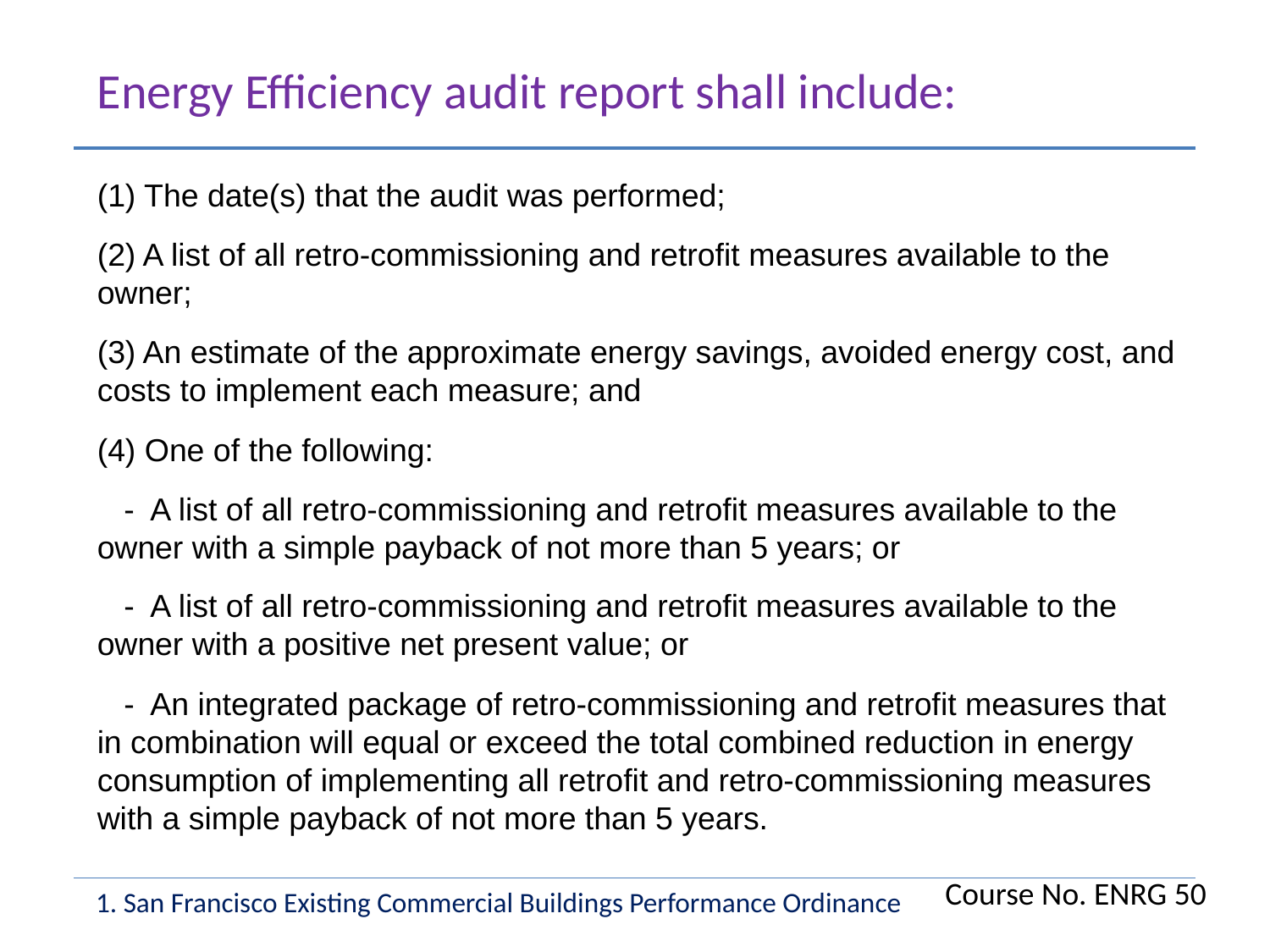

Energy Efficiency audit report shall include:
(1) The date(s) that the audit was performed;
(2) A list of all retro-commissioning and retrofit measures available to the owner;
(3) An estimate of the approximate energy savings, avoided energy cost, and costs to implement each measure; and
(4) One of the following:
   -  A list of all retro-commissioning and retrofit measures available to the owner with a simple payback of not more than 5 years; or
   -  A list of all retro-commissioning and retrofit measures available to the owner with a positive net present value; or
   -  An integrated package of retro-commissioning and retrofit measures that in combination will equal or exceed the total combined reduction in energy consumption of implementing all retrofit and retro-commissioning measures with a simple payback of not more than 5 years.
Course No. ENRG 50
1. San Francisco Existing Commercial Buildings Performance Ordinance